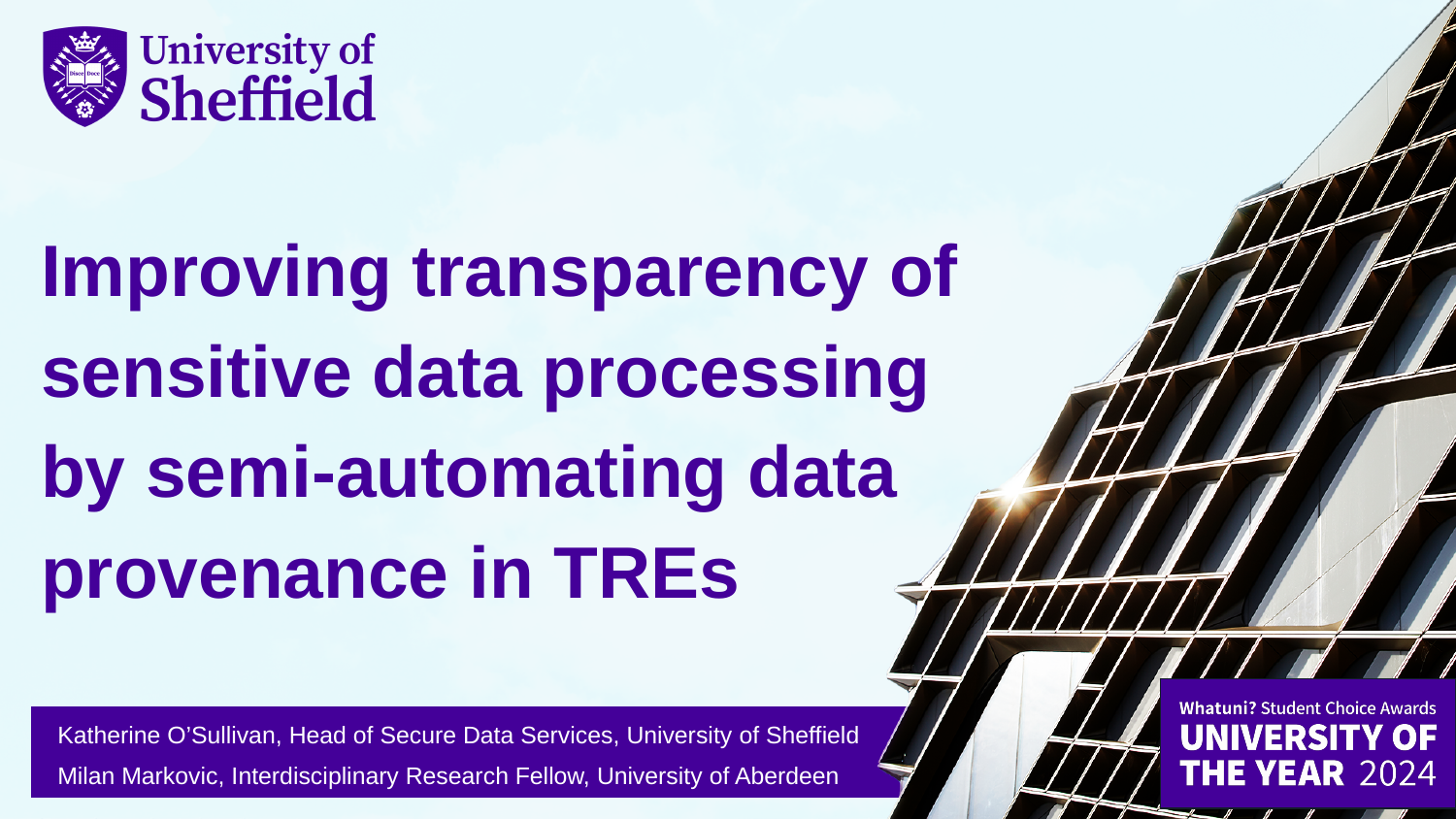

Improving transparency of sensitive data processing by semi-automating data provenance in TREs
Katherine O’Sullivan, Head of Secure Data Services, University of Sheffield
Milan Markovic, Interdisciplinary Research Fellow, University of Aberdeen